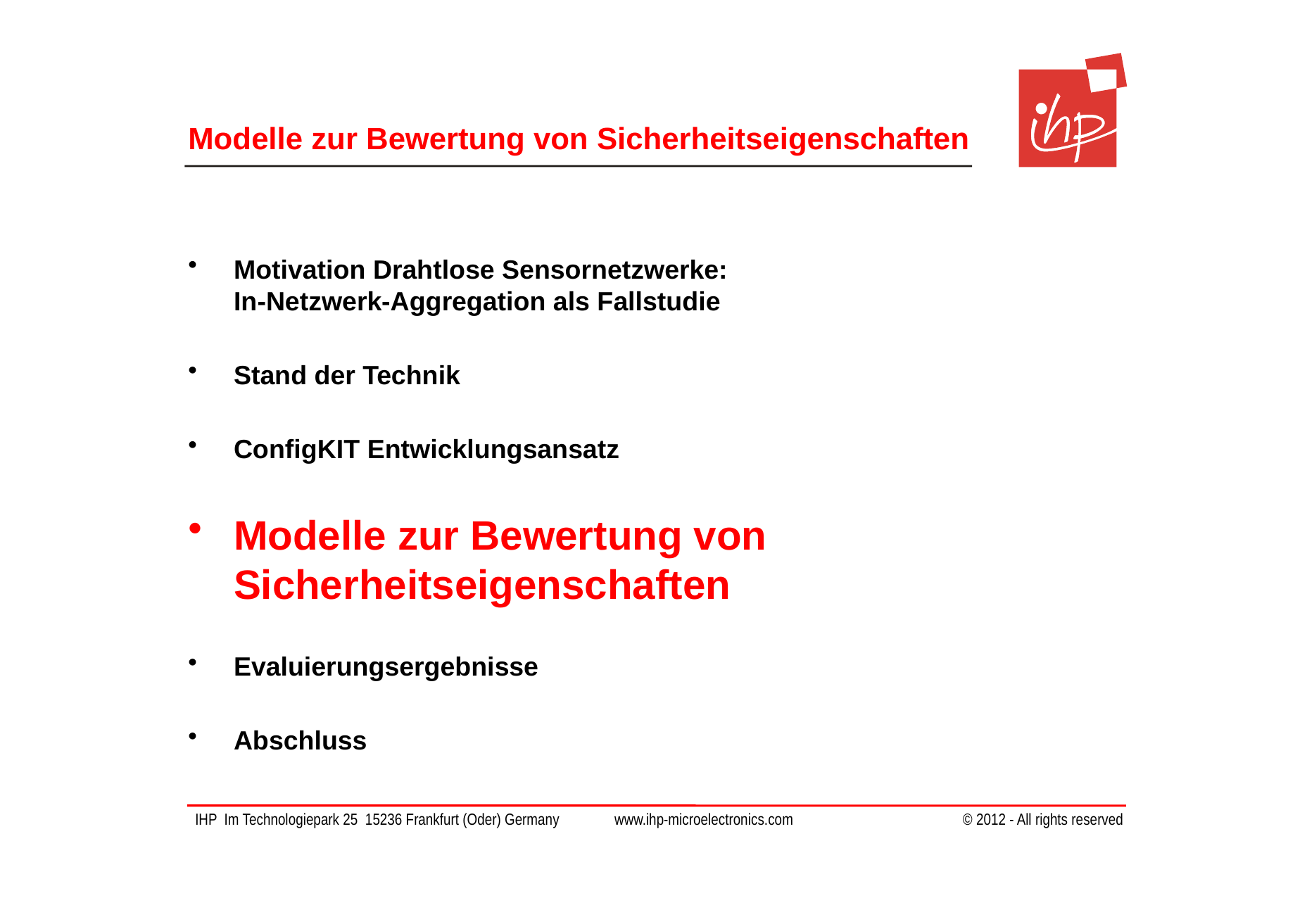

# Modelle zur Bewertung von Sicherheitseigenschaften
Motivation Drahtlose Sensornetzwerke:
In-Netzwerk-Aggregation als Fallstudie

Stand der Technik

ConfigKIT Entwicklungsansatz

Modelle zur Bewertung von Sicherheitseigenschaften

Evaluierungsergebnisse

Abschluss